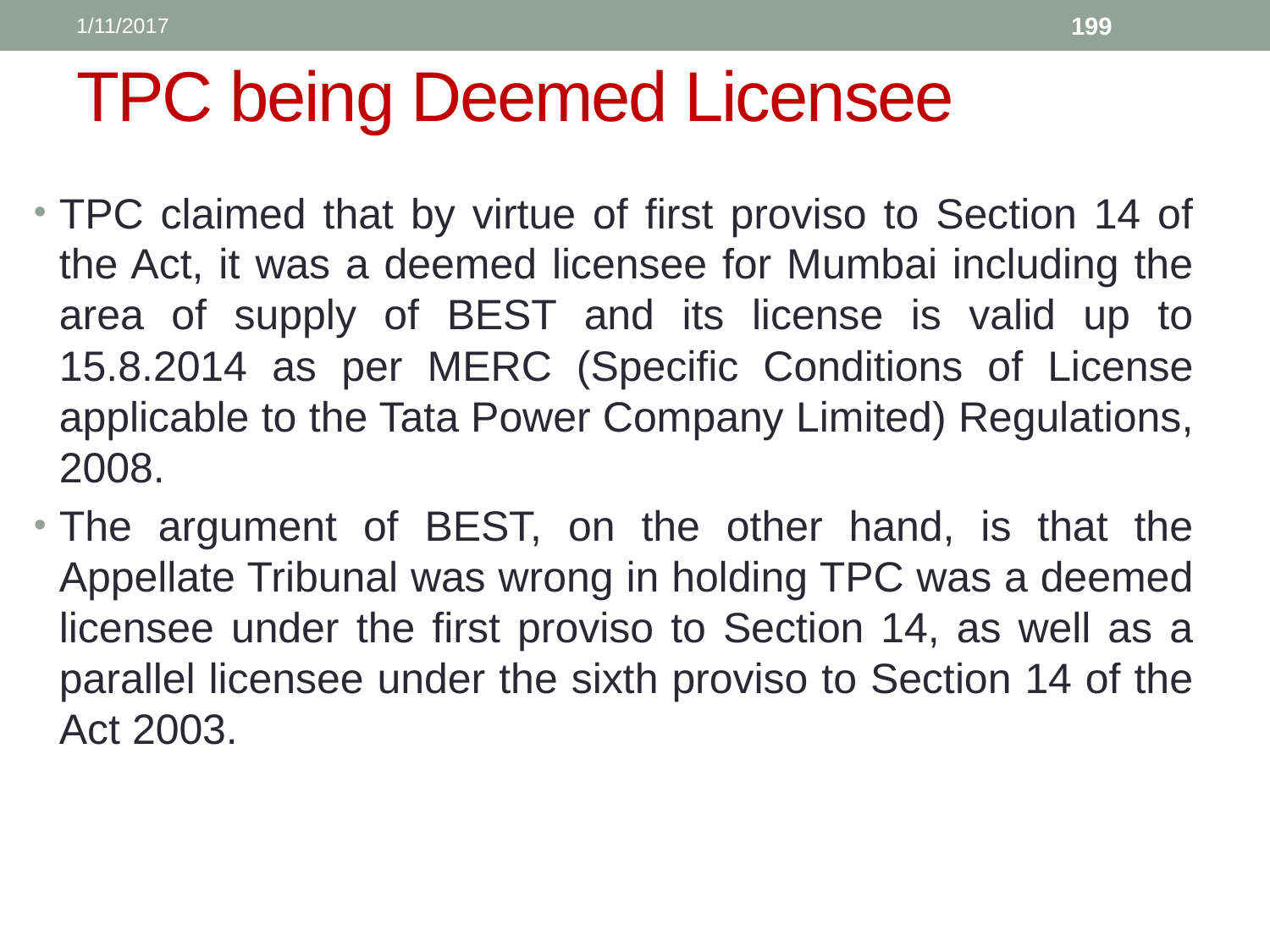

1/11/2017
199
# TPC being Deemed Licensee
TPC claimed that by virtue of first proviso to Section 14 of the Act, it was a deemed licensee for Mumbai including the area of supply of BEST and its license is valid up to 15.8.2014 as per MERC (Specific Conditions of License applicable to the Tata Power Company Limited) Regulations, 2008.
The argument of BEST, on the other hand, is that the Appellate Tribunal was wrong in holding TPC was a deemed licensee under the first proviso to Section 14, as well as a parallel licensee under the sixth proviso to Section 14 of the Act 2003.